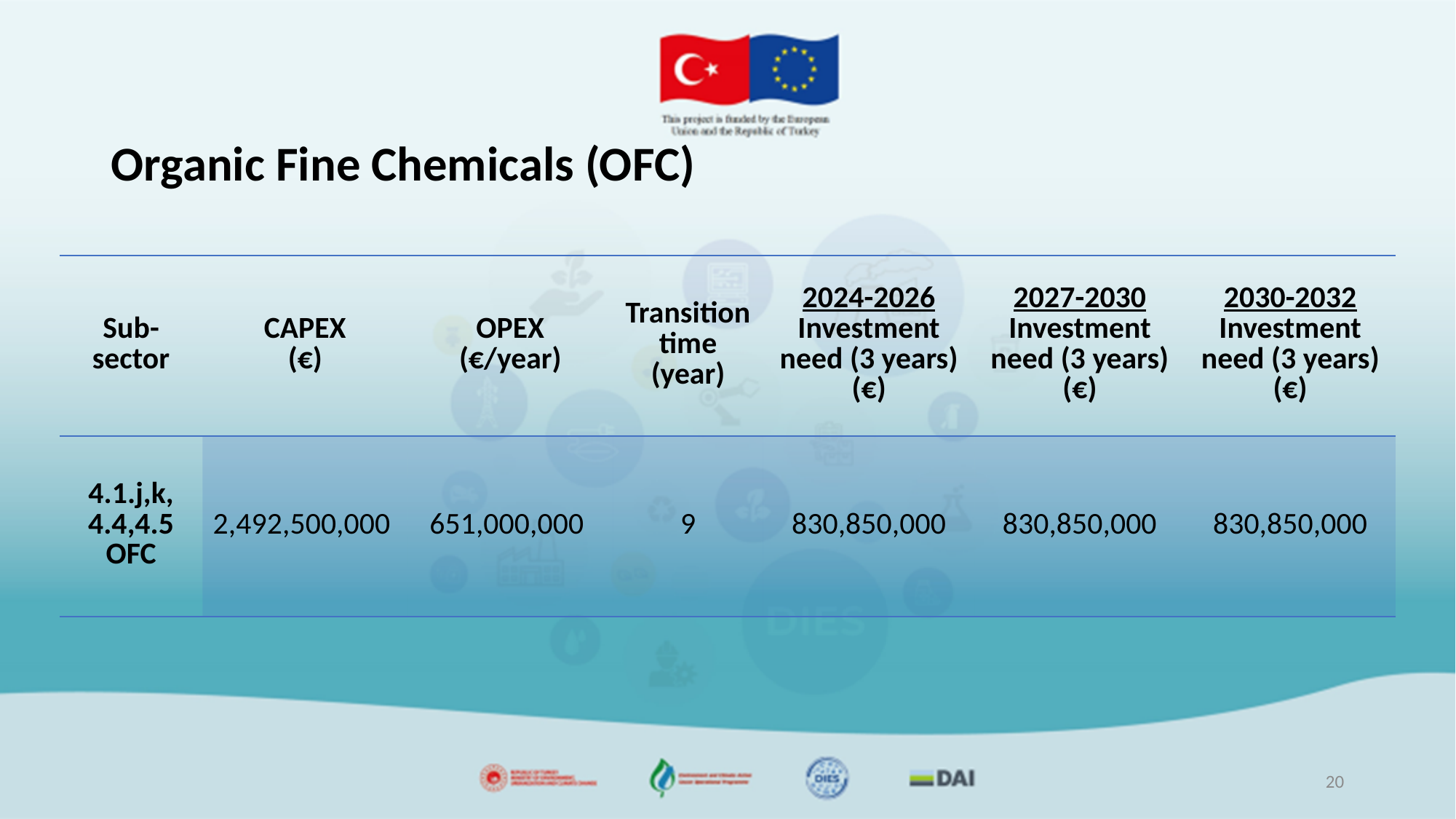

# Organic Fine Chemicals (OFC)
| Sub-sector | CAPEX (€) | OPEX (€/year) | Transition time (year) | 2024-2026 Investment need (3 years) (€) | 2027-2030 Investment need (3 years) (€) | 2030-2032 Investment need (3 years) (€) |
| --- | --- | --- | --- | --- | --- | --- |
| 4.1.j,k, 4.4,4.5 OFC | 2,492,500,000 | 651,000,000 | 9 | 830,850,000 | 830,850,000 | 830,850,000 |
20